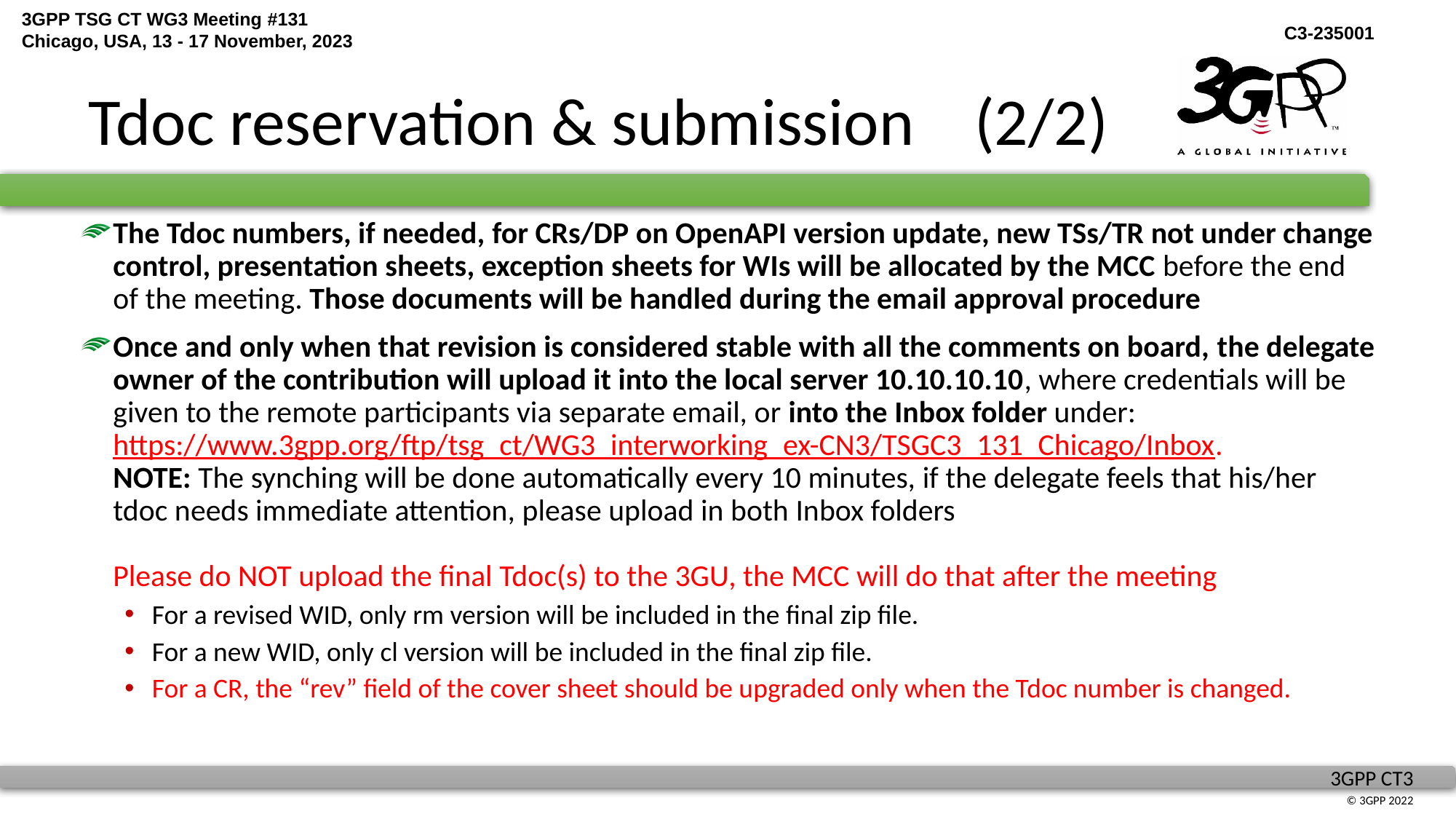

# Tdoc reservation & submission    (2/2)
The Tdoc numbers, if needed, for CRs/DP on OpenAPI version update, new TSs/TR not under change control, presentation sheets, exception sheets for WIs will be allocated by the MCC before the end of the meeting. Those documents will be handled during the email approval procedure
Once and only when that revision is considered stable with all the comments on board, the delegate owner of the contribution will upload it into the local server 10.10.10.10, where credentials will be given to the remote participants via separate email, or into the Inbox folder under: https://www.3gpp.org/ftp/tsg_ct/WG3_interworking_ex-CN3/TSGC3_131_Chicago/Inbox.
NOTE: The synching will be done automatically every 10 minutes, if the delegate feels that his/her tdoc needs immediate attention, please upload in both Inbox folders
Please do NOT upload the final Tdoc(s) to the 3GU, the MCC will do that after the meeting
For a revised WID, only rm version will be included in the final zip file.
For a new WID, only cl version will be included in the final zip file.
For a CR, the “rev” field of the cover sheet should be upgraded only when the Tdoc number is changed.